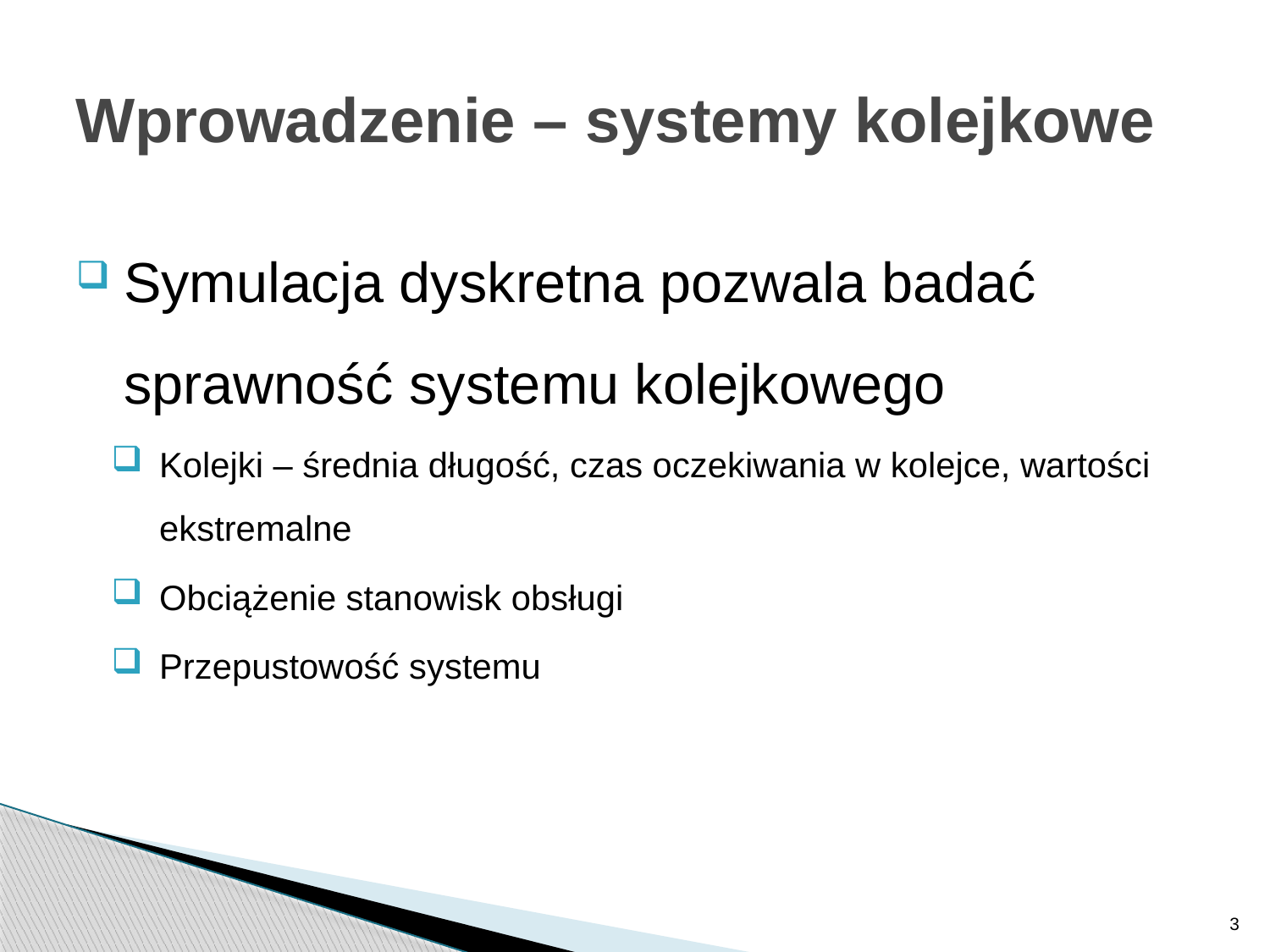

# Wprowadzenie – systemy kolejkowe
Symulacja dyskretna pozwala badać sprawność systemu kolejkowego
Kolejki – średnia długość, czas oczekiwania w kolejce, wartości ekstremalne
Obciążenie stanowisk obsługi
Przepustowość systemu

3